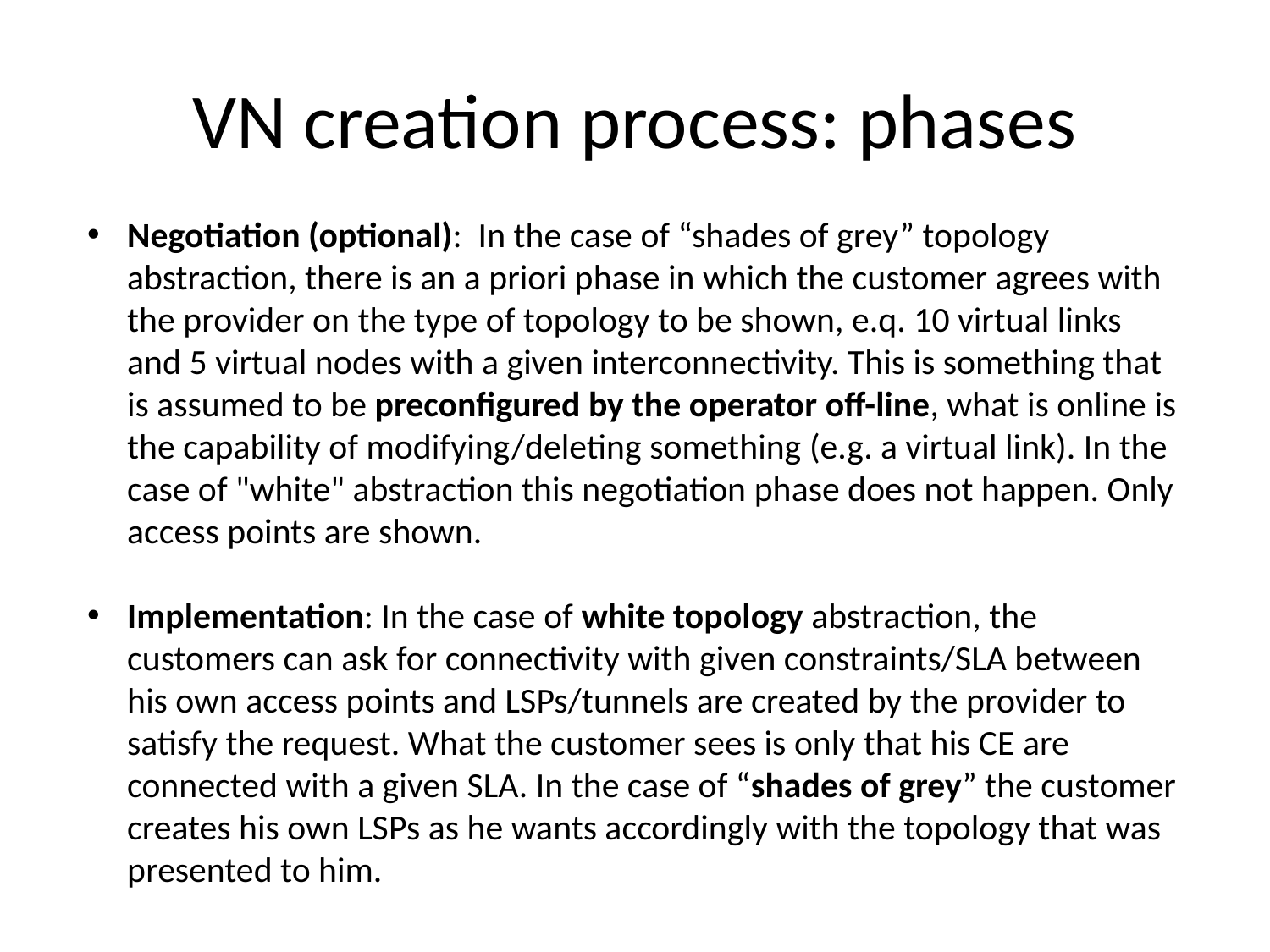

# VN creation process: phases
Negotiation (optional):  In the case of “shades of grey” topology abstraction, there is an a priori phase in which the customer agrees with the provider on the type of topology to be shown, e.q. 10 virtual links and 5 virtual nodes with a given interconnectivity. This is something that is assumed to be preconfigured by the operator off-line, what is online is the capability of modifying/deleting something (e.g. a virtual link). In the case of "white" abstraction this negotiation phase does not happen. Only access points are shown.

Implementation: In the case of white topology abstraction, the customers can ask for connectivity with given constraints/SLA between his own access points and LSPs/tunnels are created by the provider to satisfy the request. What the customer sees is only that his CE are connected with a given SLA. In the case of “shades of grey” the customer creates his own LSPs as he wants accordingly with the topology that was presented to him.